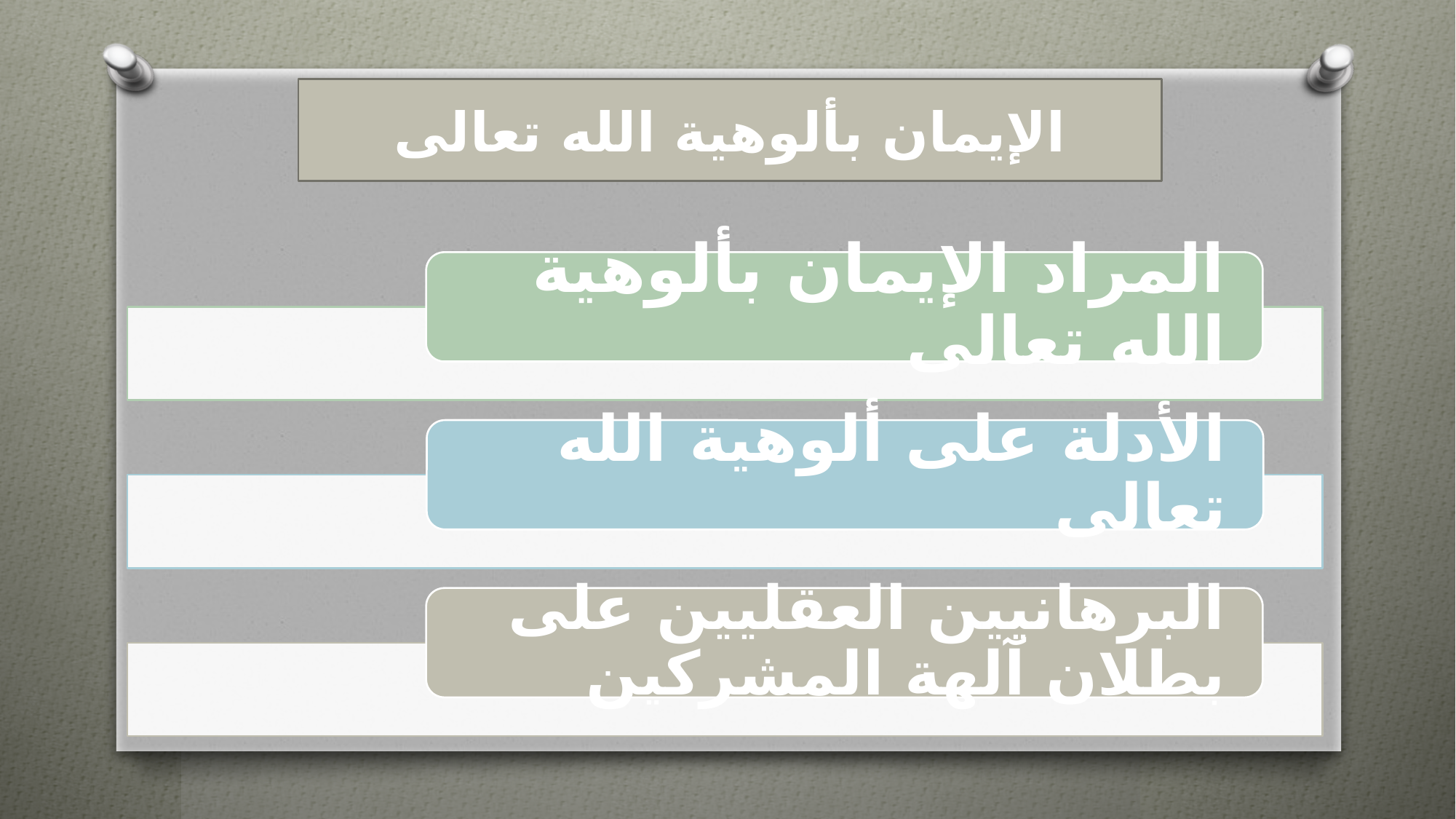

الإيمان بألوهية الله تعالى
المراد الإيمان بألوهية الله تعالى
الأدلة على ألوهية الله تعالى
البرهانيين العقليين على بطلان آلهة المشركين